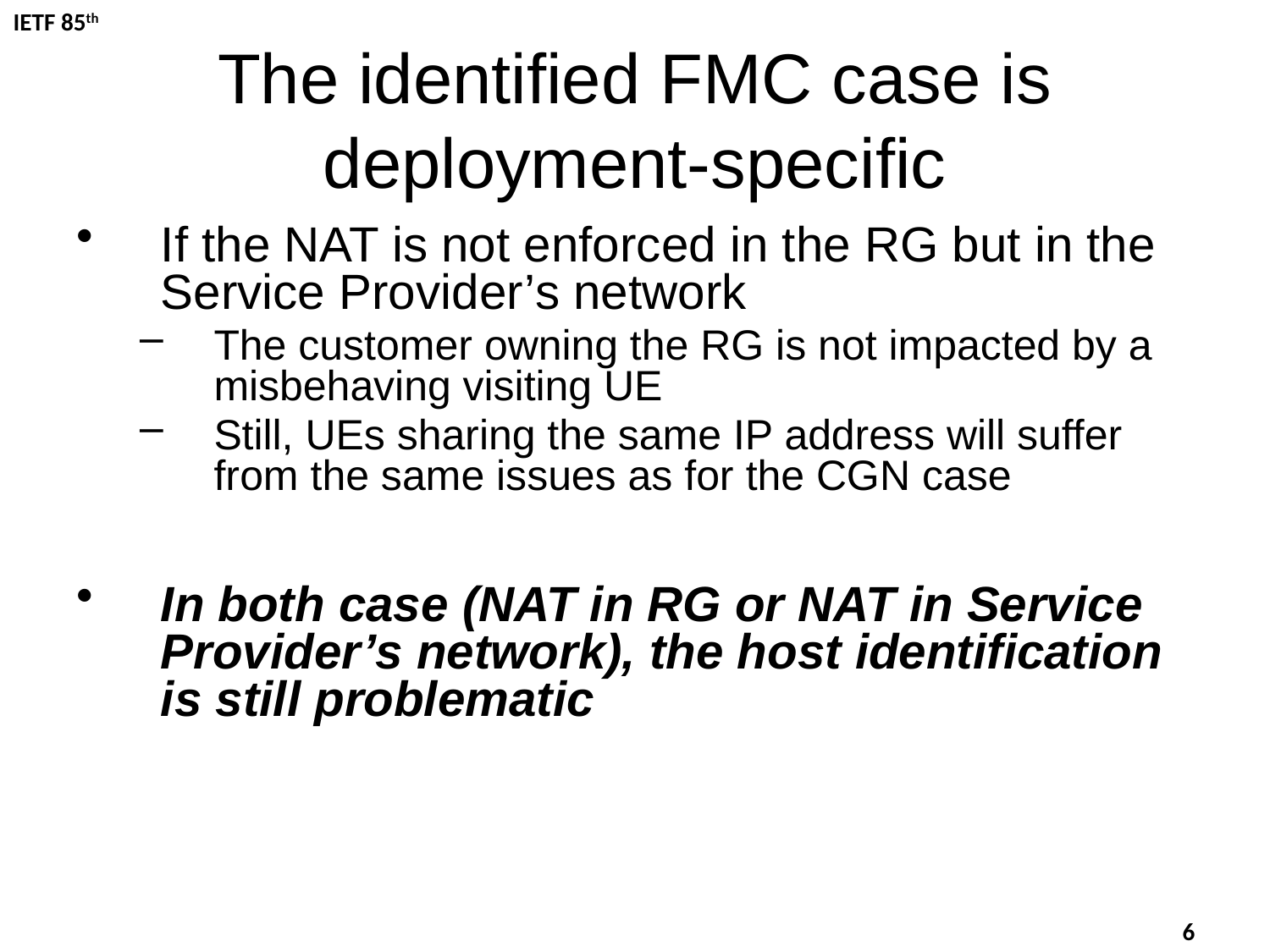

The identified FMC case is deployment-specific
If the NAT is not enforced in the RG but in the Service Provider’s network
The customer owning the RG is not impacted by a misbehaving visiting UE
Still, UEs sharing the same IP address will suffer from the same issues as for the CGN case

In both case (NAT in RG or NAT in Service Provider’s network), the host identification is still problematic